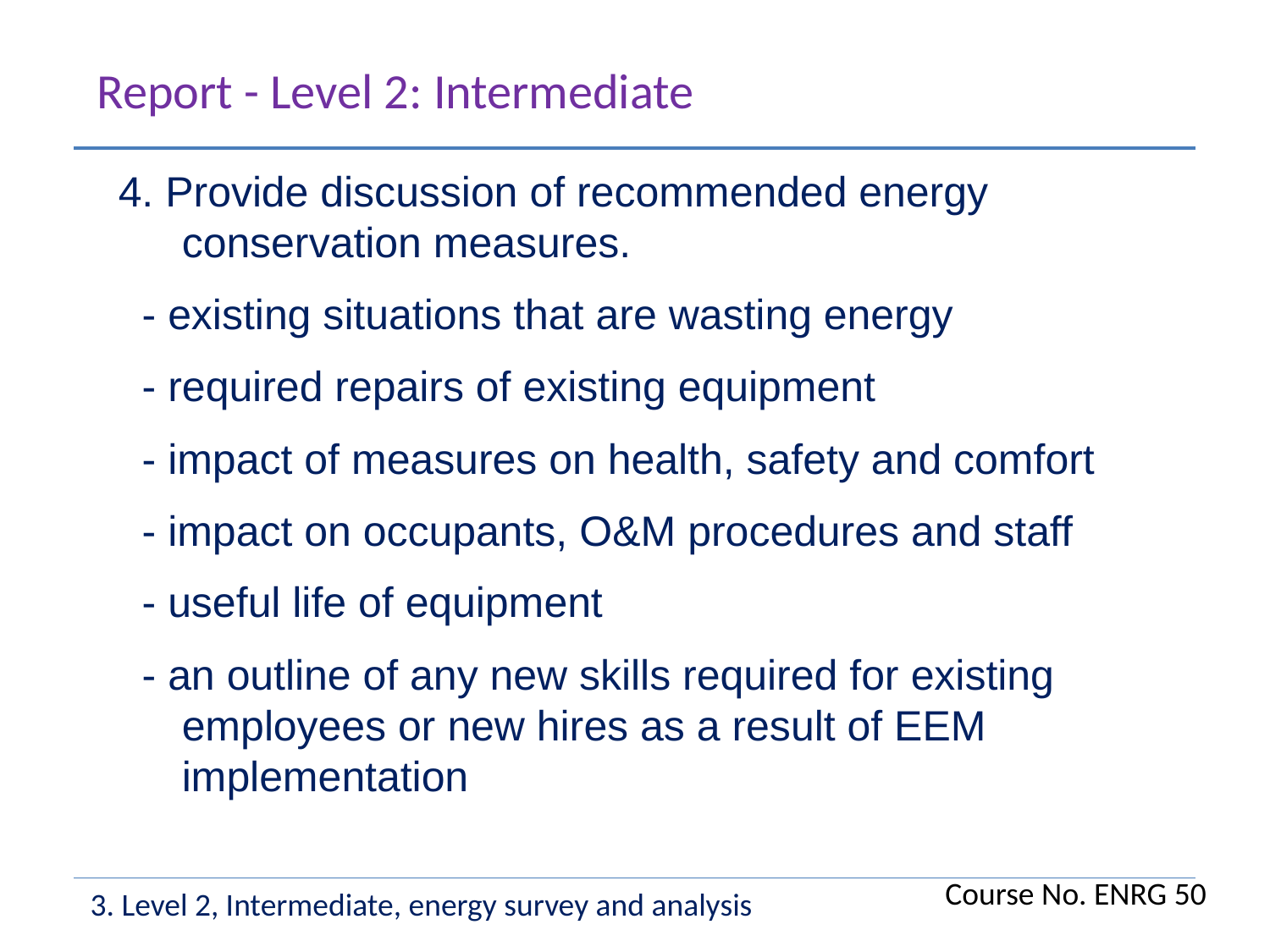

Report - Level 2: Intermediate
4. Provide discussion of recommended energy conservation measures.
  - existing situations that are wasting energy
  - required repairs of existing equipment
  - impact of measures on health, safety and comfort
  - impact on occupants, O&M procedures and staff
  - useful life of equipment
  - an outline of any new skills required for existing employees or new hires as a result of EEM implementation
Course No. ENRG 50
3. Level 2, Intermediate, energy survey and analysis